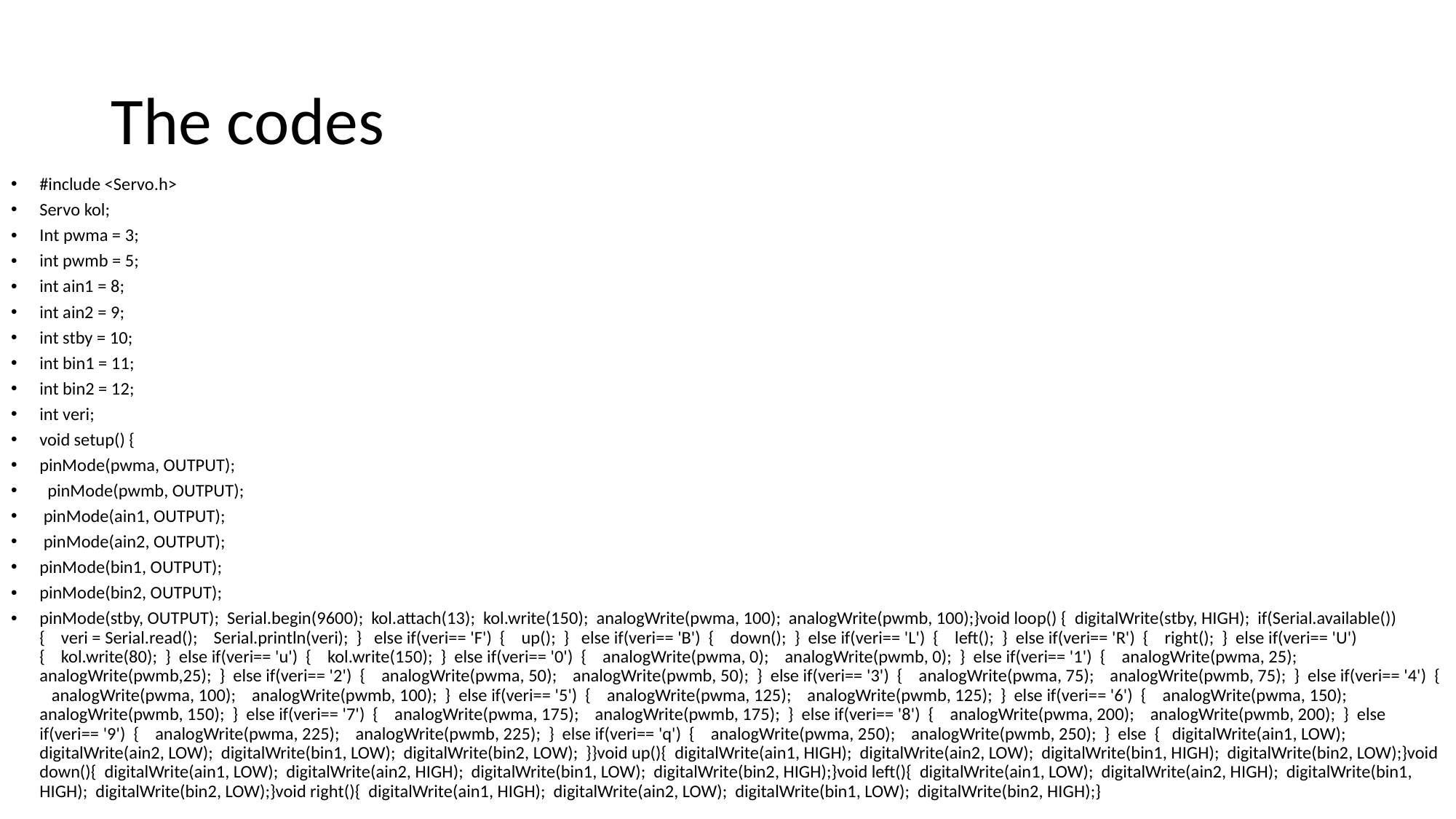

# The codes
#include <Servo.h>
Servo kol;
Int pwma = 3;
int pwmb = 5;
int ain1 = 8;
int ain2 = 9;
int stby = 10;
int bin1 = 11;
int bin2 = 12;
int veri;
void setup() {
pinMode(pwma, OUTPUT);
  pinMode(pwmb, OUTPUT);
 pinMode(ain1, OUTPUT);
 pinMode(ain2, OUTPUT);
pinMode(bin1, OUTPUT);
pinMode(bin2, OUTPUT);
pinMode(stby, OUTPUT);  Serial.begin(9600);  kol.attach(13);  kol.write(150);  analogWrite(pwma, 100);  analogWrite(pwmb, 100);}void loop() {  digitalWrite(stby, HIGH);  if(Serial.available())  {    veri = Serial.read();    Serial.println(veri);  }   else if(veri== 'F')  {    up();  }   else if(veri== 'B')  {    down();  }  else if(veri== 'L')  {    left();  }  else if(veri== 'R')  {    right();  }  else if(veri== 'U')  {    kol.write(80);  }  else if(veri== 'u')  {    kol.write(150);  }  else if(veri== '0')  {    analogWrite(pwma, 0);    analogWrite(pwmb, 0);  }  else if(veri== '1')  {    analogWrite(pwma, 25);    analogWrite(pwmb,25);  }  else if(veri== '2')  {    analogWrite(pwma, 50);    analogWrite(pwmb, 50);  }  else if(veri== '3')  {    analogWrite(pwma, 75);    analogWrite(pwmb, 75);  }  else if(veri== '4')  {    analogWrite(pwma, 100);    analogWrite(pwmb, 100);  }  else if(veri== '5')  {    analogWrite(pwma, 125);    analogWrite(pwmb, 125);  }  else if(veri== '6')  {    analogWrite(pwma, 150);    analogWrite(pwmb, 150);  }  else if(veri== '7')  {    analogWrite(pwma, 175);    analogWrite(pwmb, 175);  }  else if(veri== '8')  {    analogWrite(pwma, 200);    analogWrite(pwmb, 200);  }  else if(veri== '9')  {    analogWrite(pwma, 225);    analogWrite(pwmb, 225);  }  else if(veri== 'q')  {    analogWrite(pwma, 250);    analogWrite(pwmb, 250);  }  else  {   digitalWrite(ain1, LOW);  digitalWrite(ain2, LOW);  digitalWrite(bin1, LOW);  digitalWrite(bin2, LOW);  }}void up(){  digitalWrite(ain1, HIGH);  digitalWrite(ain2, LOW);  digitalWrite(bin1, HIGH);  digitalWrite(bin2, LOW);}void down(){  digitalWrite(ain1, LOW);  digitalWrite(ain2, HIGH);  digitalWrite(bin1, LOW);  digitalWrite(bin2, HIGH);}void left(){  digitalWrite(ain1, LOW);  digitalWrite(ain2, HIGH);  digitalWrite(bin1, HIGH);  digitalWrite(bin2, LOW);}void right(){  digitalWrite(ain1, HIGH);  digitalWrite(ain2, LOW);  digitalWrite(bin1, LOW);  digitalWrite(bin2, HIGH);}